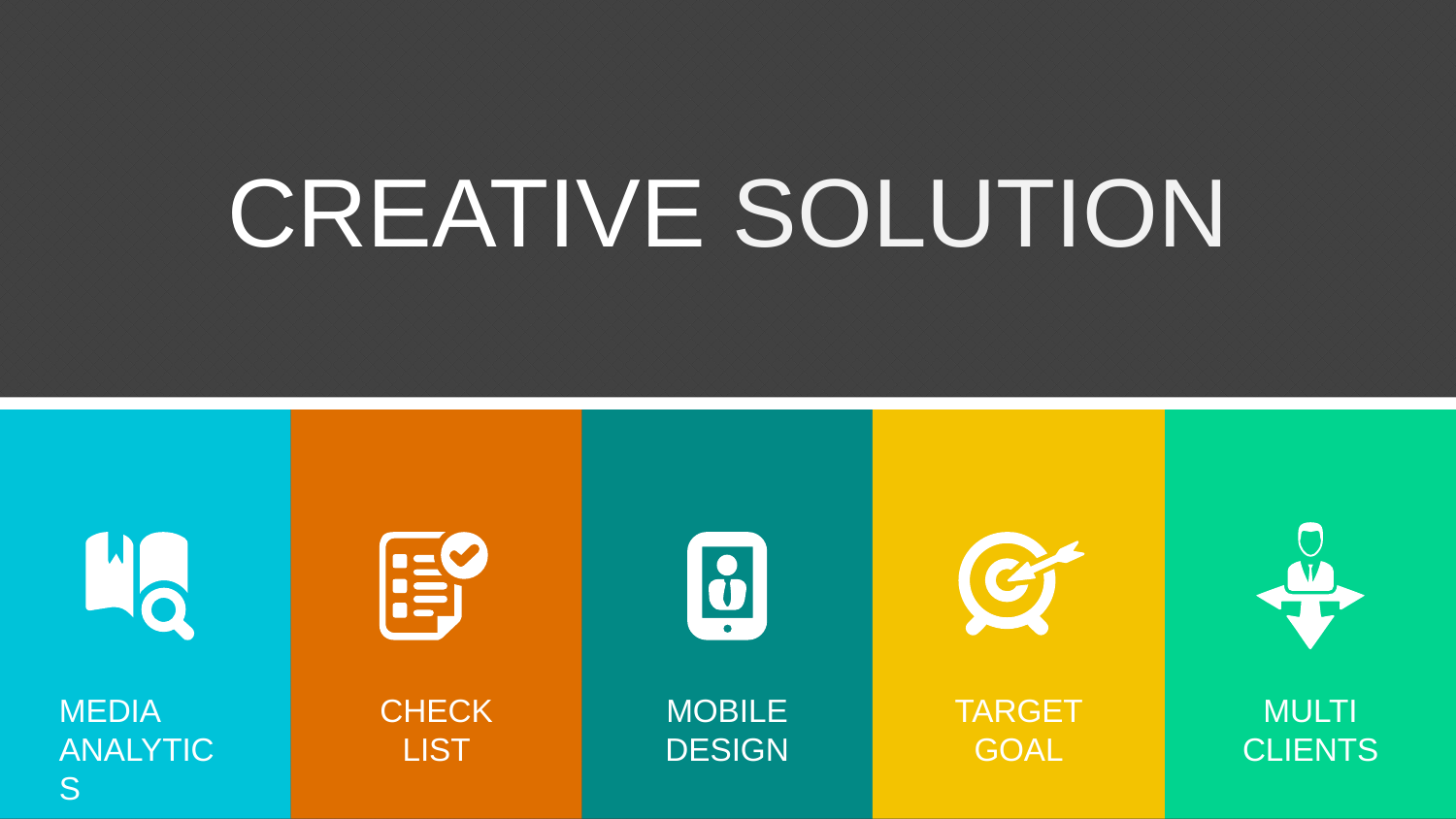

CREATIVE SOLUTION

MEDIA ANALYTICS
CHECK LIST
MOBILE DESIGN
TARGET GOAL
MULTI CLIENTS